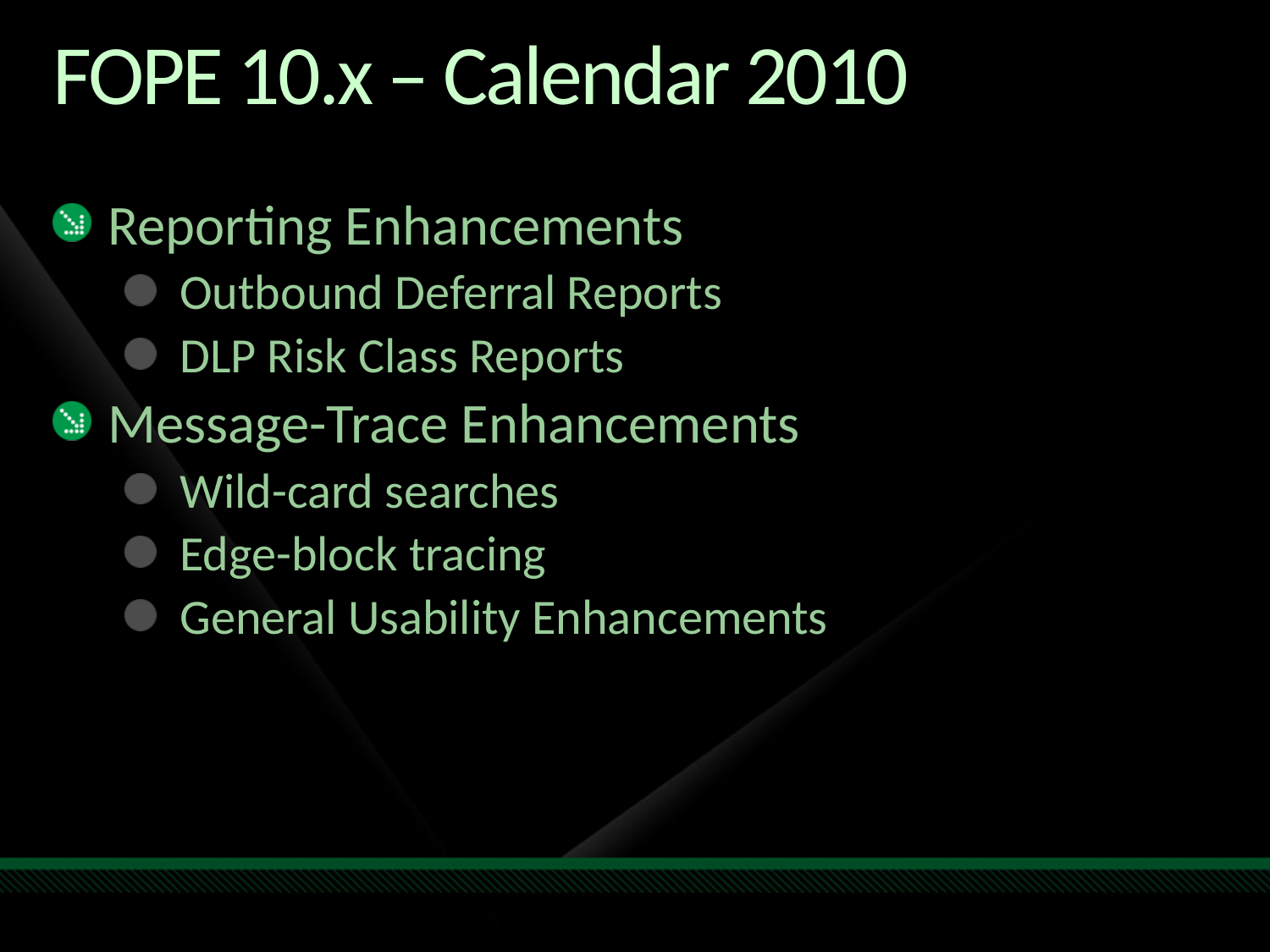

# FOPE 10.x – Calendar 2010
Reporting Enhancements
Outbound Deferral Reports
DLP Risk Class Reports
Message-Trace Enhancements
Wild-card searches
Edge-block tracing
General Usability Enhancements